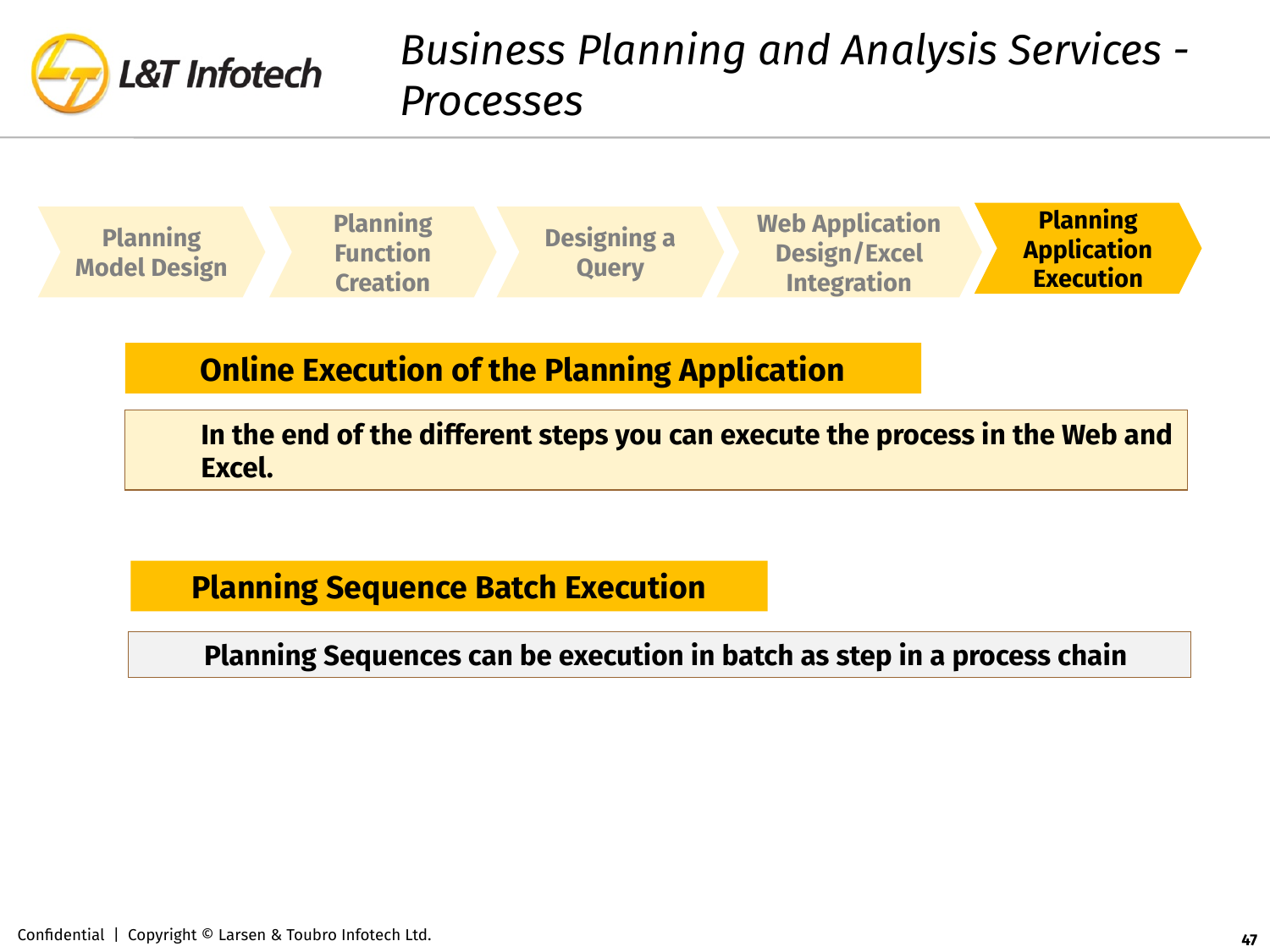

# Business Planning and Analysis Services - Processes
Planning Application Execution
Planning Model Design
Planning Function Creation
Designing a Query
Web Application Design/Excel Integration
Online Execution of the Planning Application
Online Execution of the Planning Application

In the end of the different steps you can execute the process in the Web and Excel.
Planning Sequence Batch Execution
Planning Sequence Batch Execution

Planning Sequences can be execution in batch as step in a process chain
Confidential  |  Copyright © Larsen & Toubro Infotech Ltd.
47